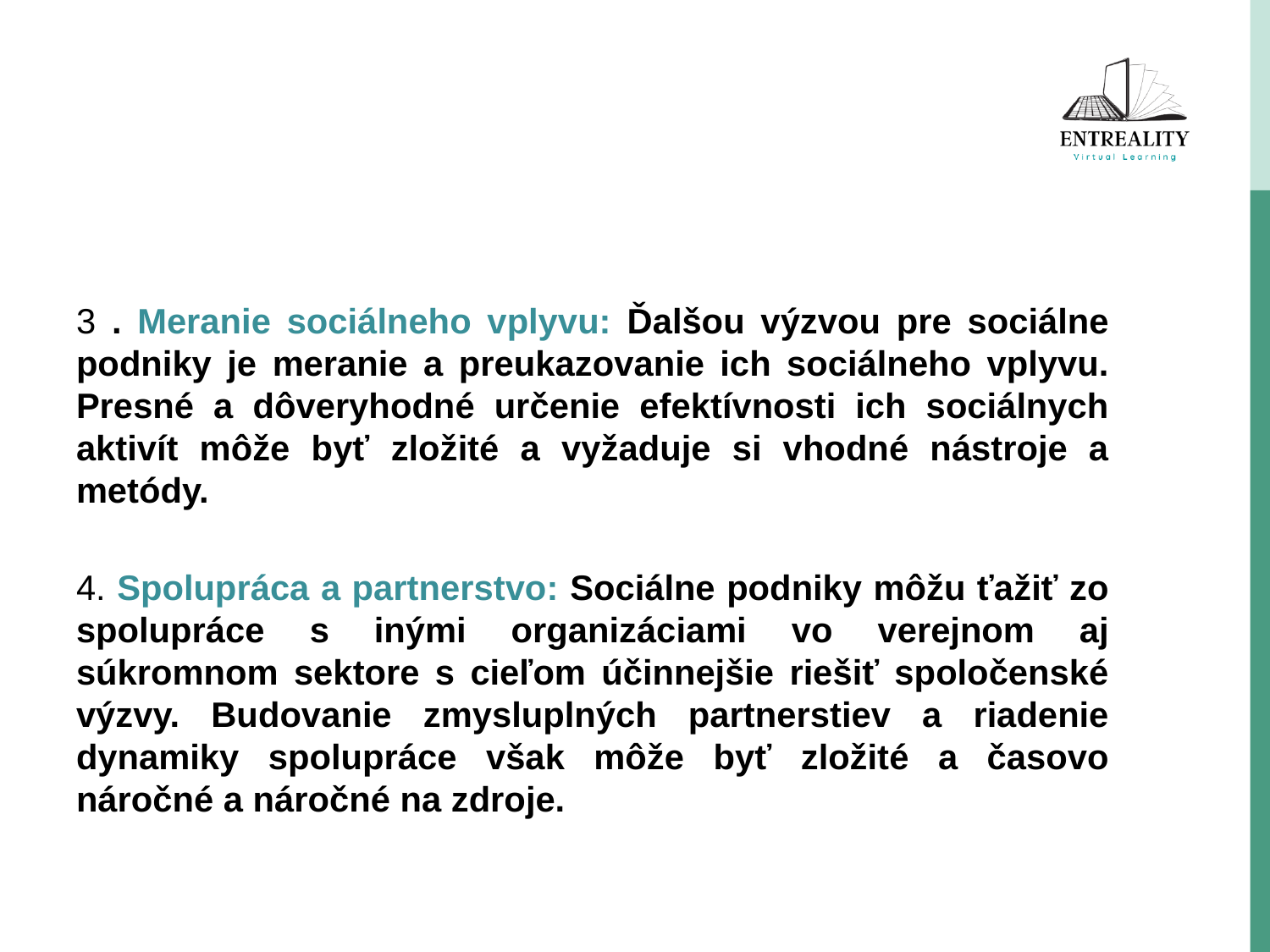

3 . Meranie sociálneho vplyvu: Ďalšou výzvou pre sociálne podniky je meranie a preukazovanie ich sociálneho vplyvu. Presné a dôveryhodné určenie efektívnosti ich sociálnych aktivít môže byť zložité a vyžaduje si vhodné nástroje a metódy.

4. Spolupráca a partnerstvo: Sociálne podniky môžu ťažiť zo spolupráce s inými organizáciami vo verejnom aj súkromnom sektore s cieľom účinnejšie riešiť spoločenské výzvy. Budovanie zmysluplných partnerstiev a riadenie dynamiky spolupráce však môže byť zložité a časovo náročné a náročné na zdroje.